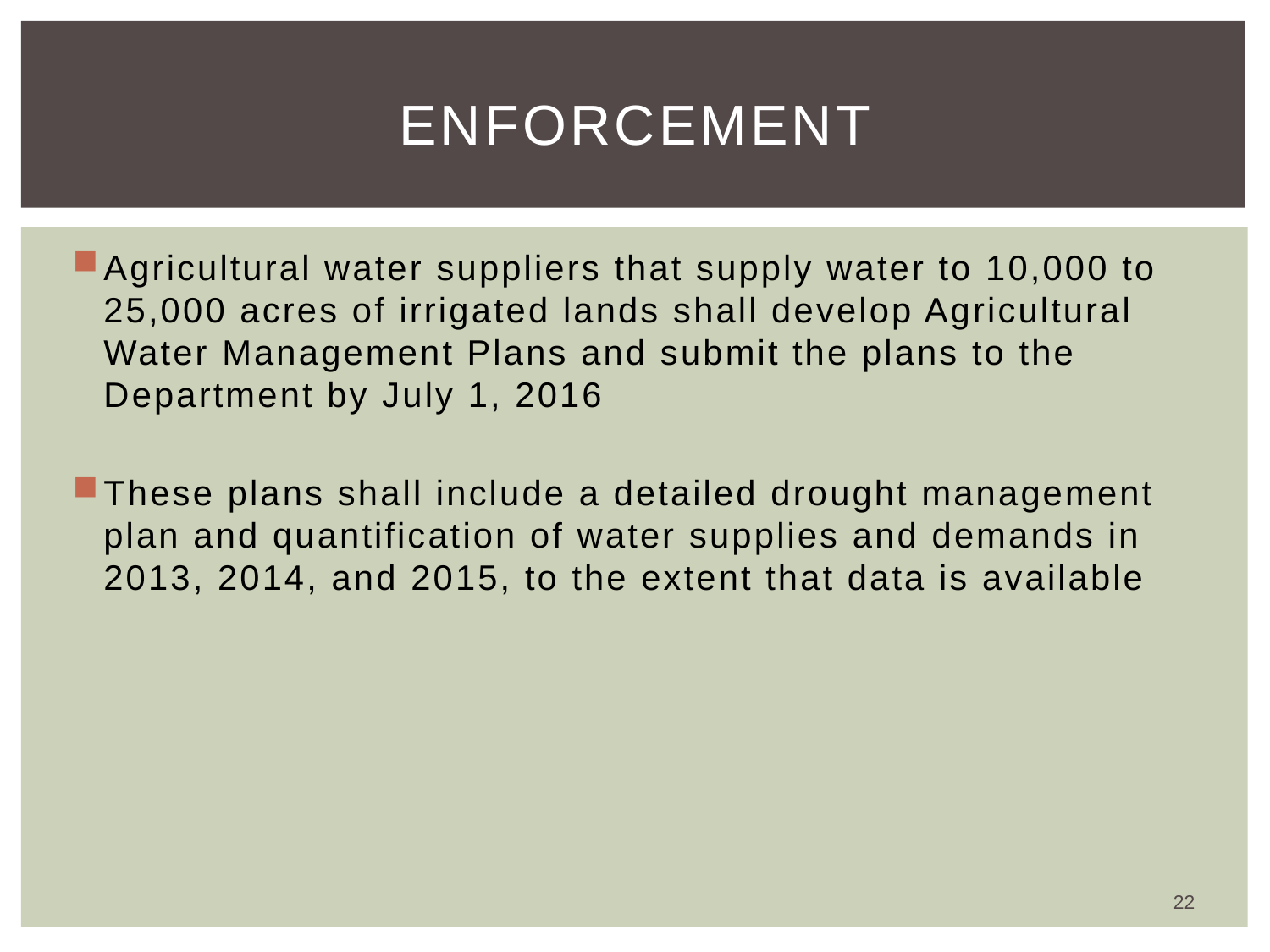

# Enforcement
Agricultural water suppliers that supply water to 10,000 to 25,000 acres of irrigated lands shall develop Agricultural Water Management Plans and submit the plans to the Department by July 1, 2016

These plans shall include a detailed drought management plan and quantification of water supplies and demands in 2013, 2014, and 2015, to the extent that data is available

22